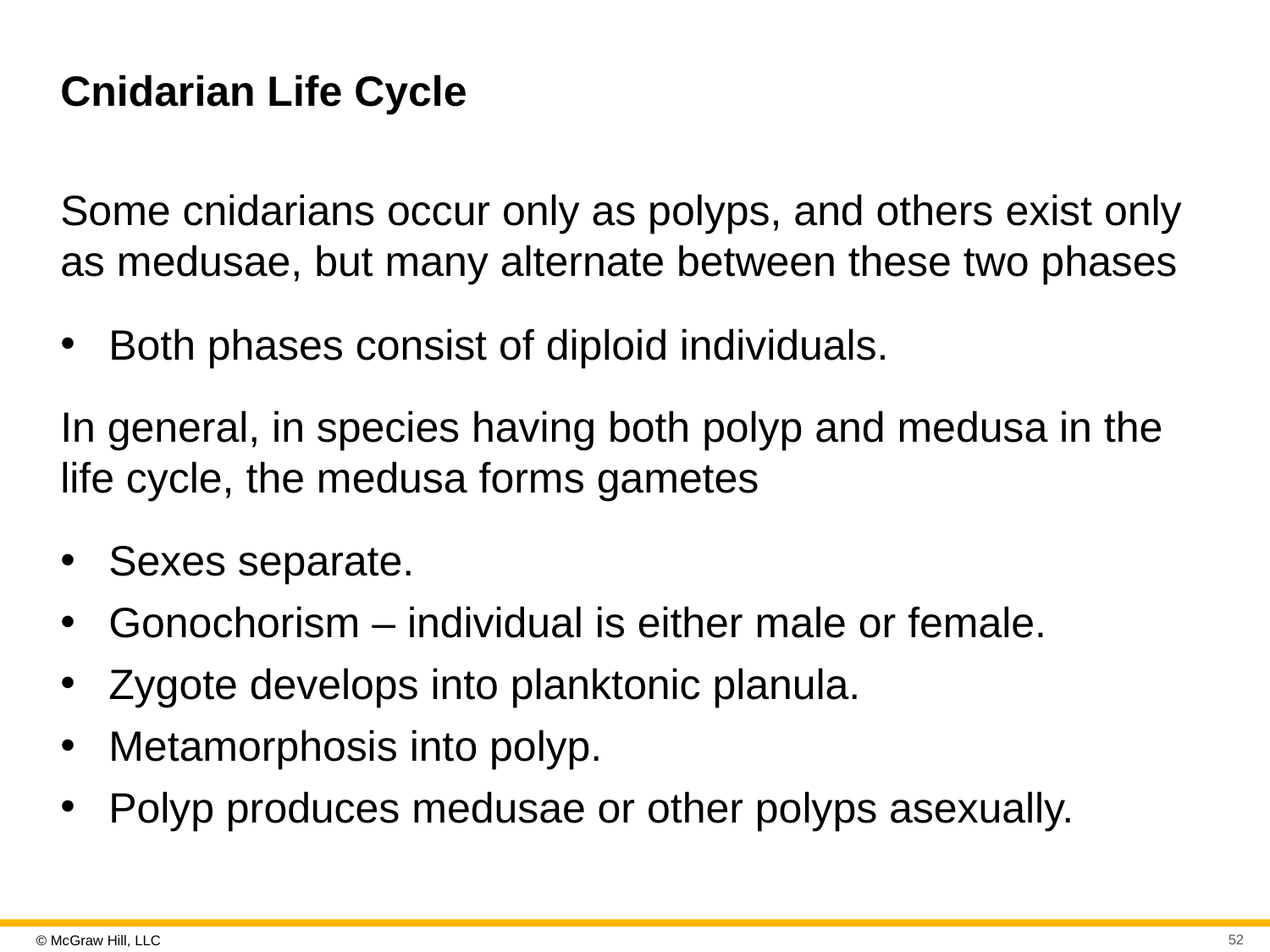

# Cnidarian Life Cycle
Some cnidarians occur only as polyps, and others exist only as medusae, but many alternate between these two phases
Both phases consist of diploid individuals.
In general, in species having both polyp and medusa in the life cycle, the medusa forms gametes
Sexes separate.
Gonochorism – individual is either male or female.
Zygote develops into planktonic planula.
Metamorphosis into polyp.
Polyp produces medusae or other polyps asexually.
52